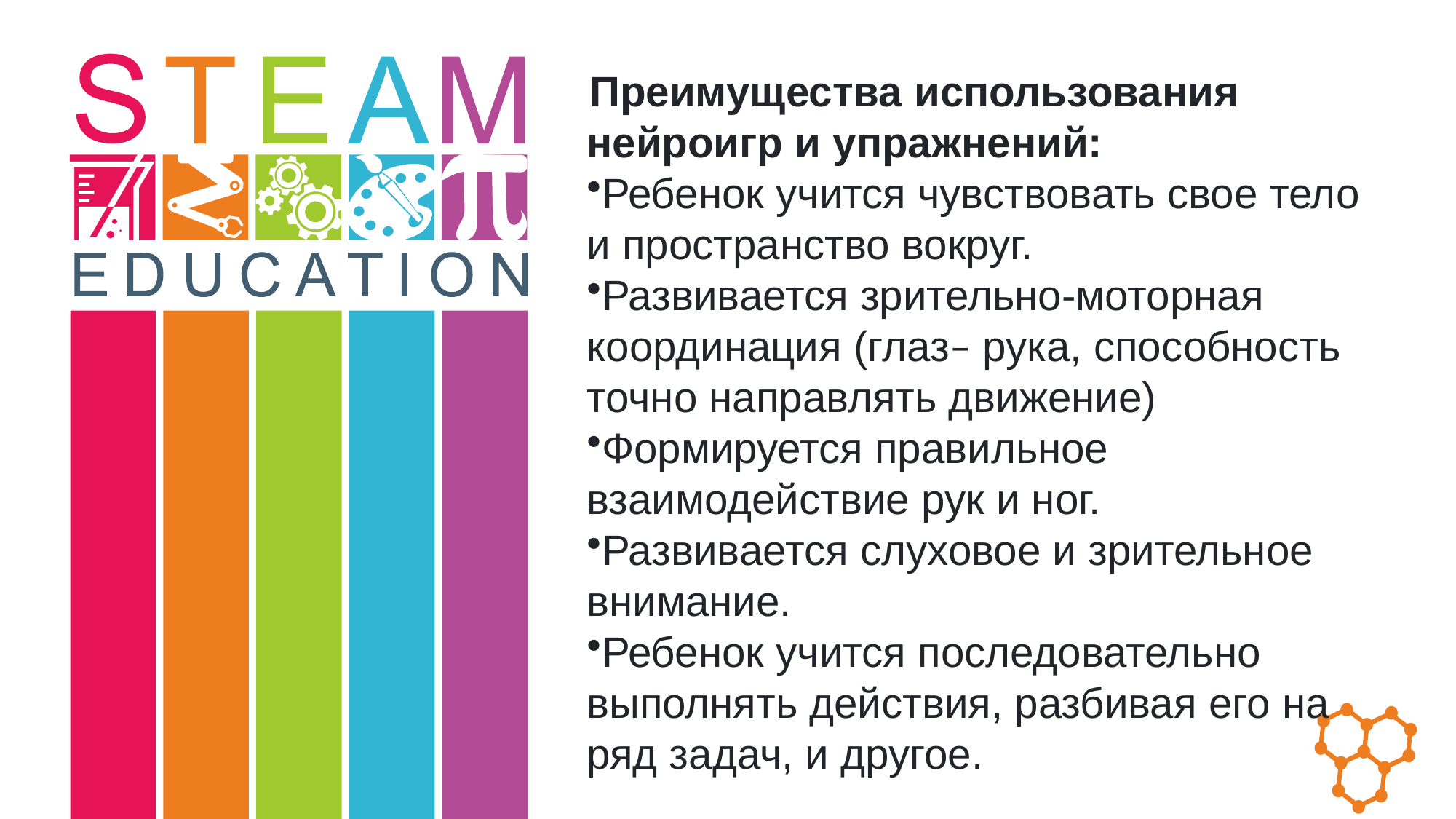

Преимущества использования нейроигр и упражнений:
Ребенок учится чувствовать свое тело и пространство вокруг.
Развивается зрительно-моторная координация (глаз– рука, способность точно направлять движение)
Формируется правильное взаимодействие рук и ног.
Развивается слуховое и зрительное внимание.
Ребенок учится последовательно выполнять действия, разбивая его на ряд задач, и другое.